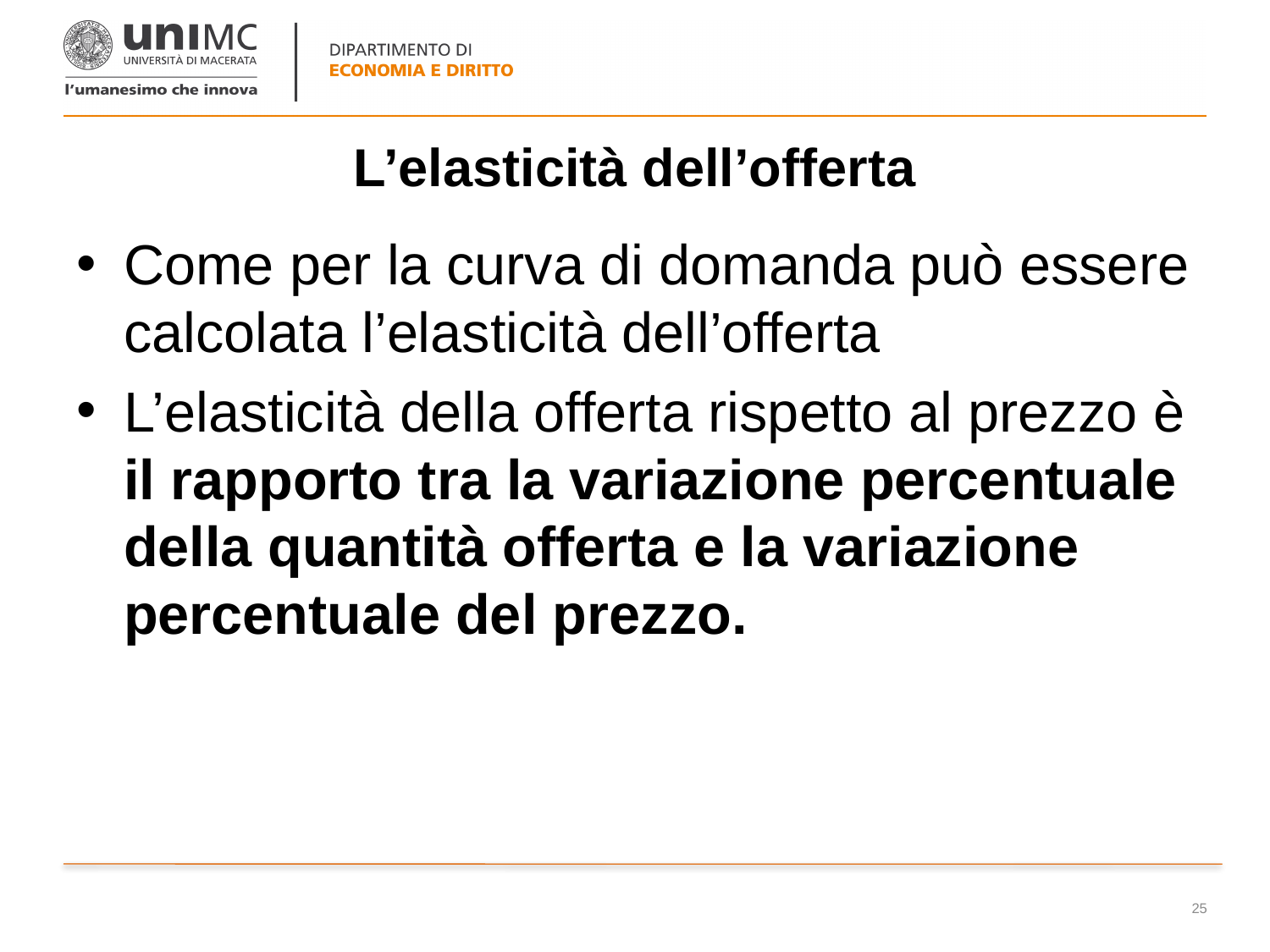

# L’elasticità dell’offerta
Come per la curva di domanda può essere calcolata l’elasticità dell’offerta
L’elasticità della offerta rispetto al prezzo è il rapporto tra la variazione percentuale della quantità offerta e la variazione percentuale del prezzo.

25